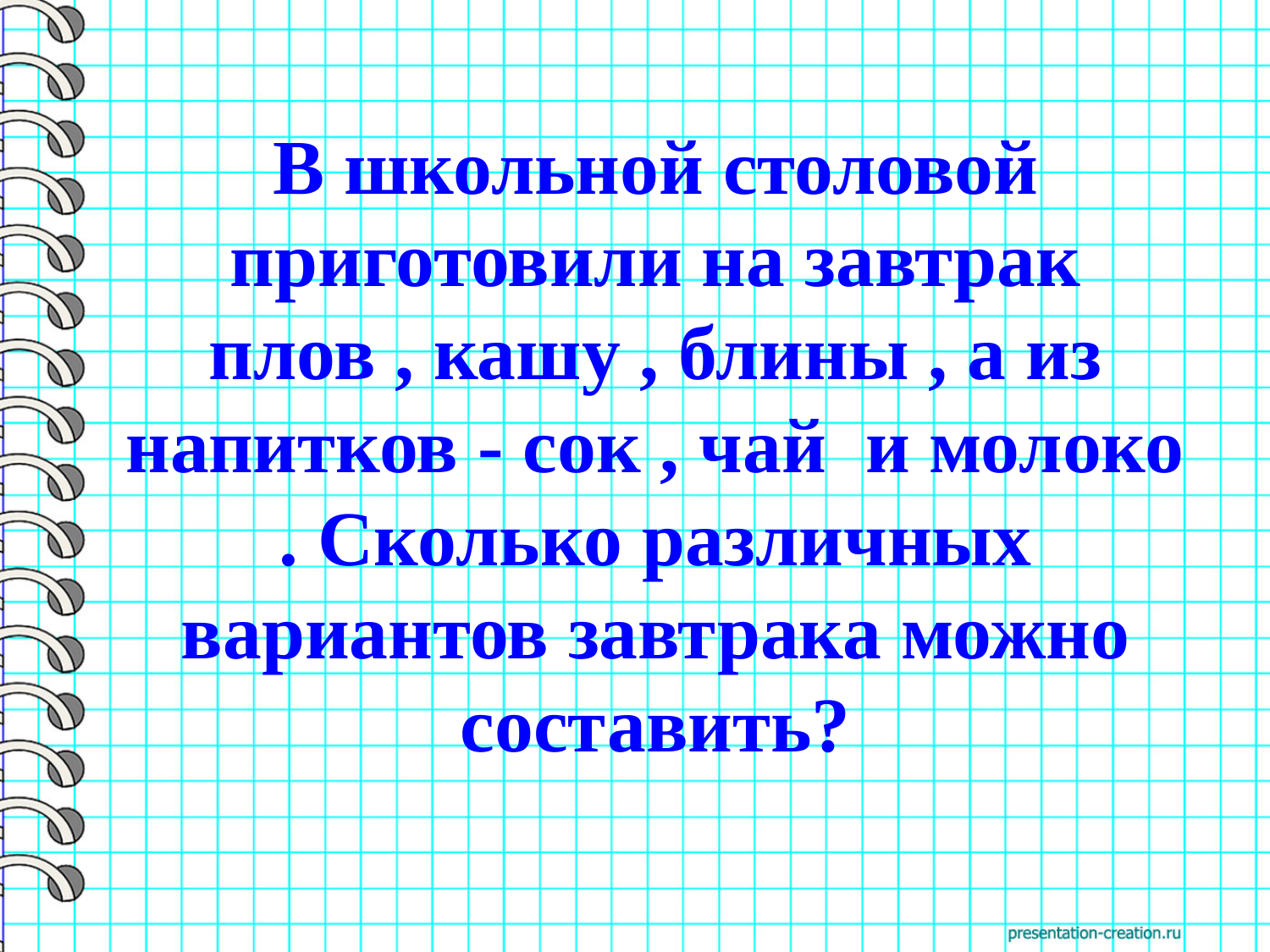

# В школьной столовой приготовили на завтрак плов , кашу , блины , а из напитков - сок , чай  и молоко . Сколько различных вариантов завтрака можно составить?